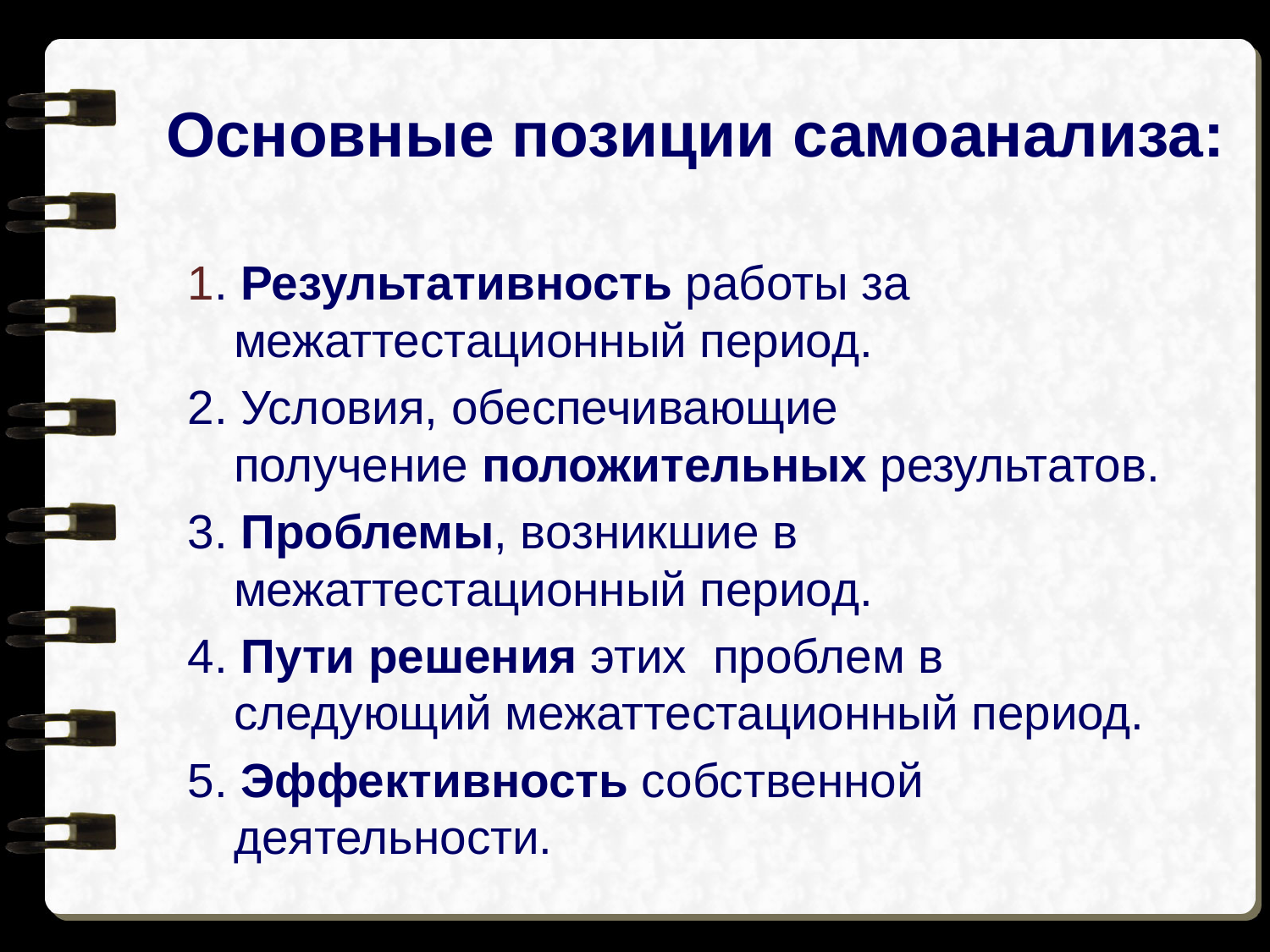

# Основные позиции самоанализа:
1. Результативность работы за межаттестационный период.
2. Условия, обеспечивающие               получение положительных результатов.
3. Проблемы, возникшие в межаттестационный период.
4. Пути решения этих  проблем в следующий межаттестационный период.
5. Эффективность собственной деятельности.